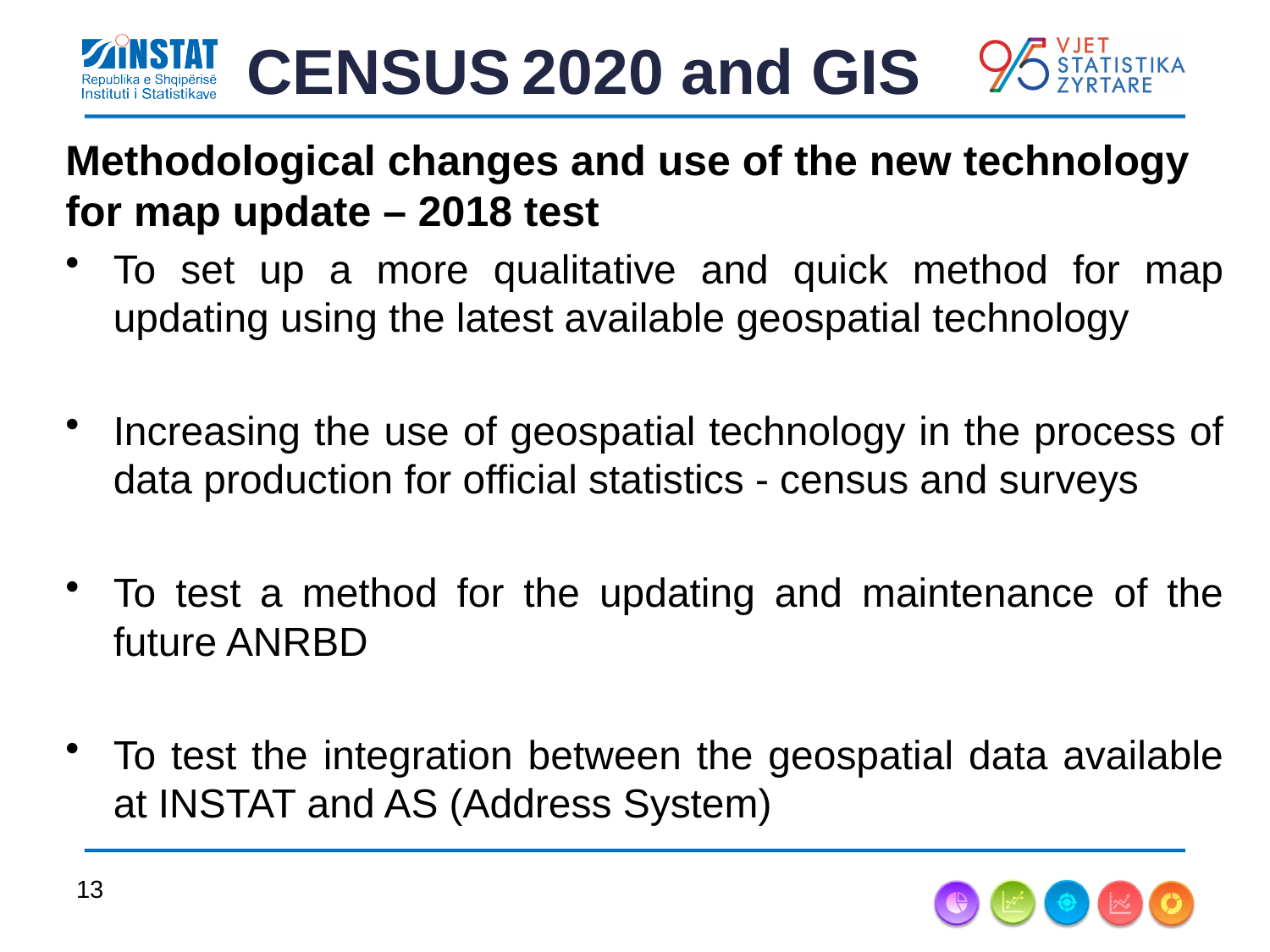

# CENSUS 2020 and GIS
Methodological changes and use of the new technology for map update – 2018 test
To set up a more qualitative and quick method for map updating using the latest available geospatial technology

Increasing the use of geospatial technology in the process of data production for official statistics - census and surveys

To test a method for the updating and maintenance of the future ANRBD

To test the integration between the geospatial data available at INSTAT and AS (Address System)

13